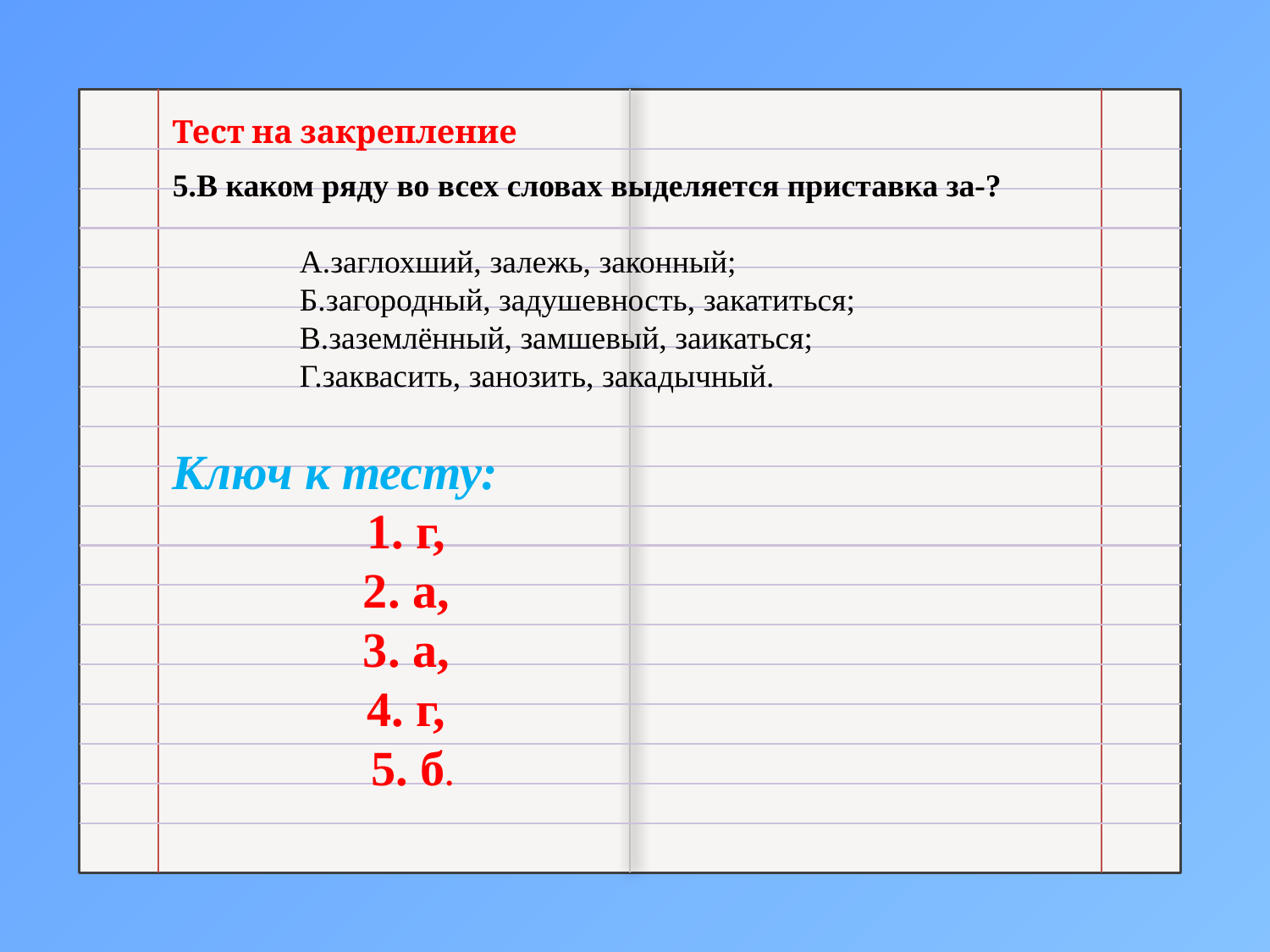

Тест на закрепление
5.В каком ряду во всех словах выделяется приставка за-?

	А.заглохший, залежь, законный;
	Б.загородный, задушевность, закатиться;
	В.заземлённый, замшевый, заикаться;
	Г.заквасить, занозить, закадычный.
Ключ к тесту:
1. г,
2. а,
3. а,
4. г,
5. б.